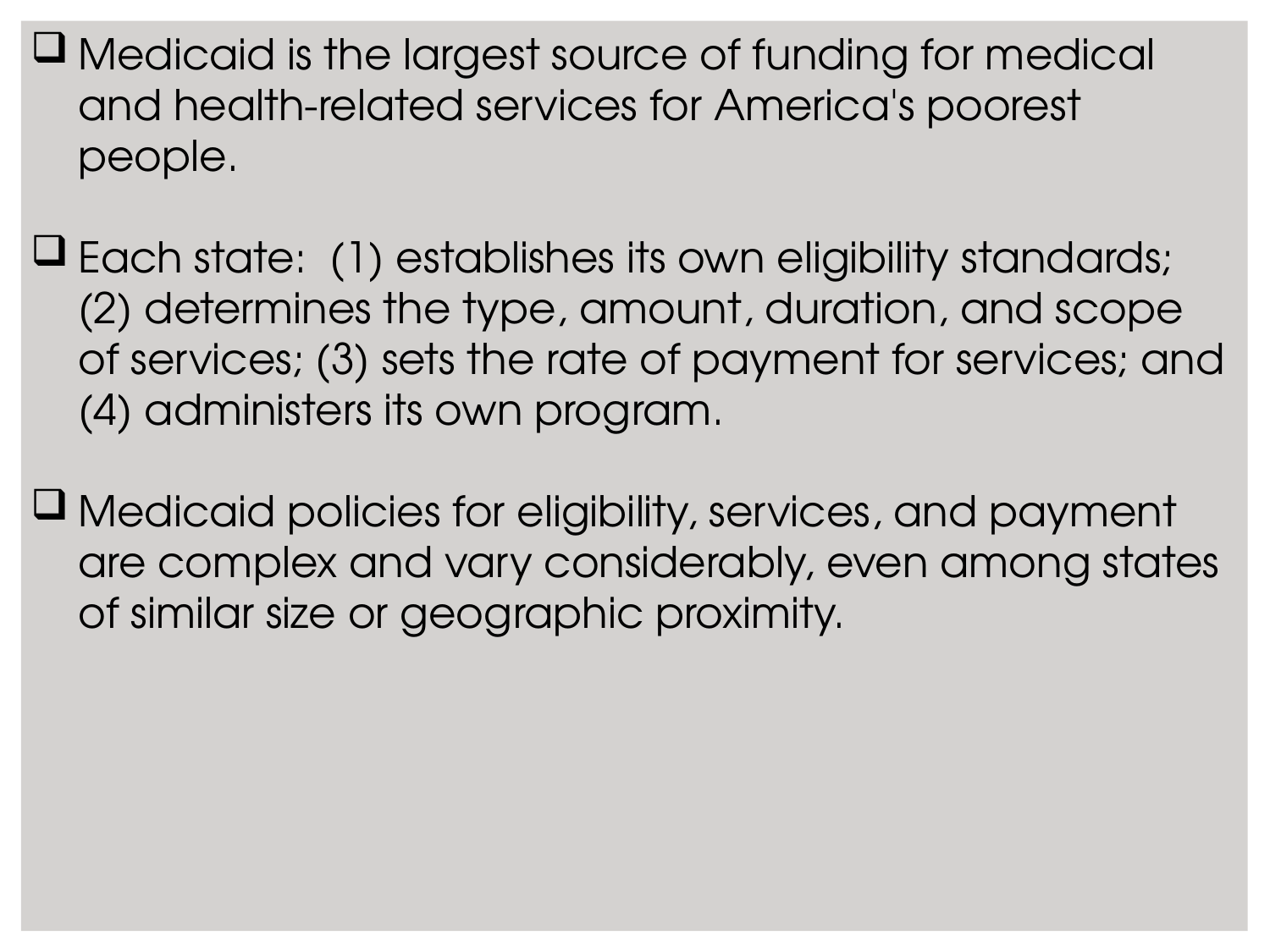

Medicaid is the largest source of funding for medical and health-related services for America's poorest people.

Each state:  (1) establishes its own eligibility standards; (2) determines the type, amount, duration, and scope of services; (3) sets the rate of payment for services; and (4) administers its own program.

Medicaid policies for eligibility, services, and payment are complex and vary considerably, even among states of similar size or geographic proximity.